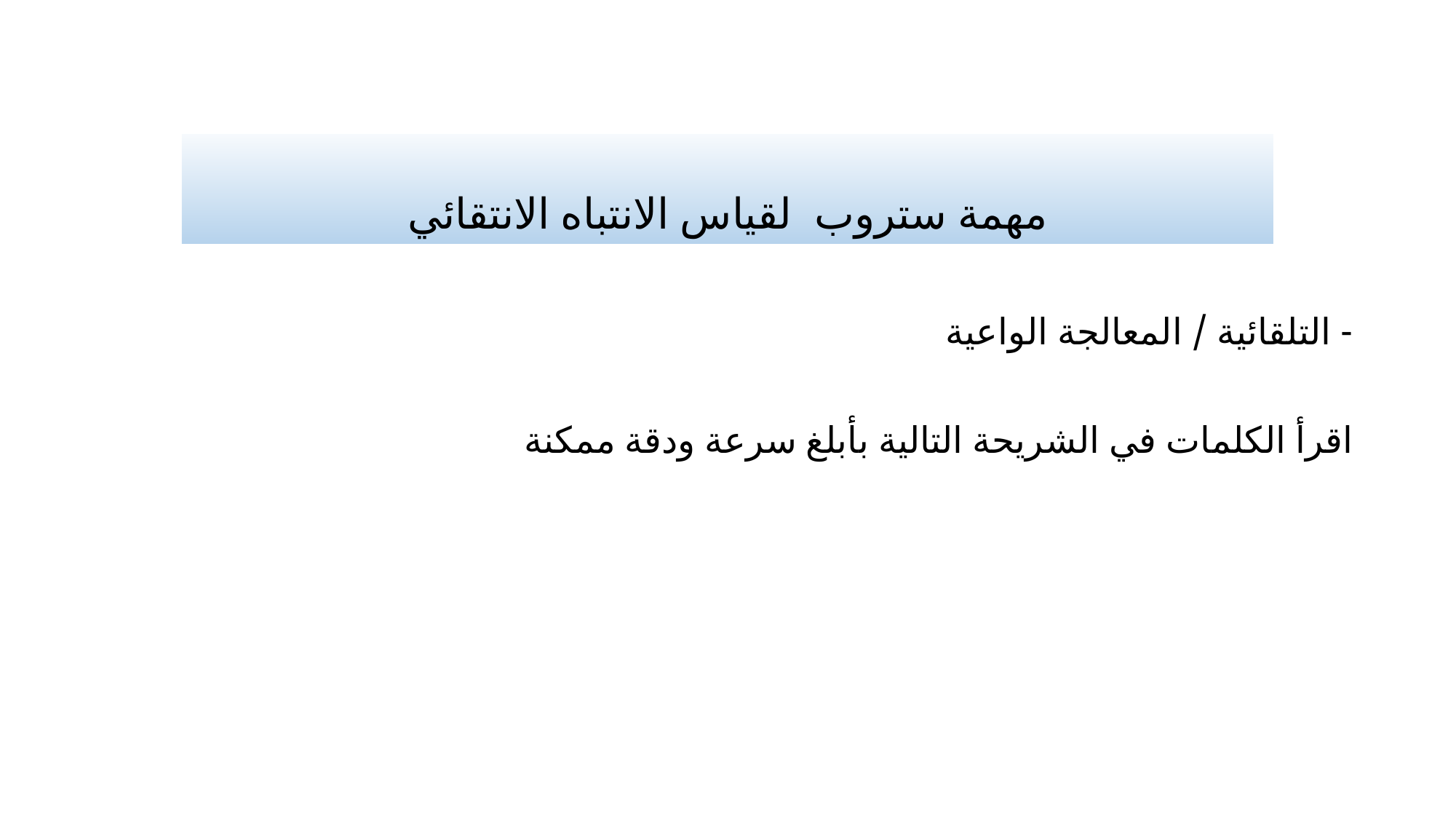

# مهمة ستروب  لقياس الانتباه الانتقائي
- التلقائية / المعالجة الواعية

اقرأ الكلمات في الشريحة التالية بأبلغ سرعة ودقة ممكنة